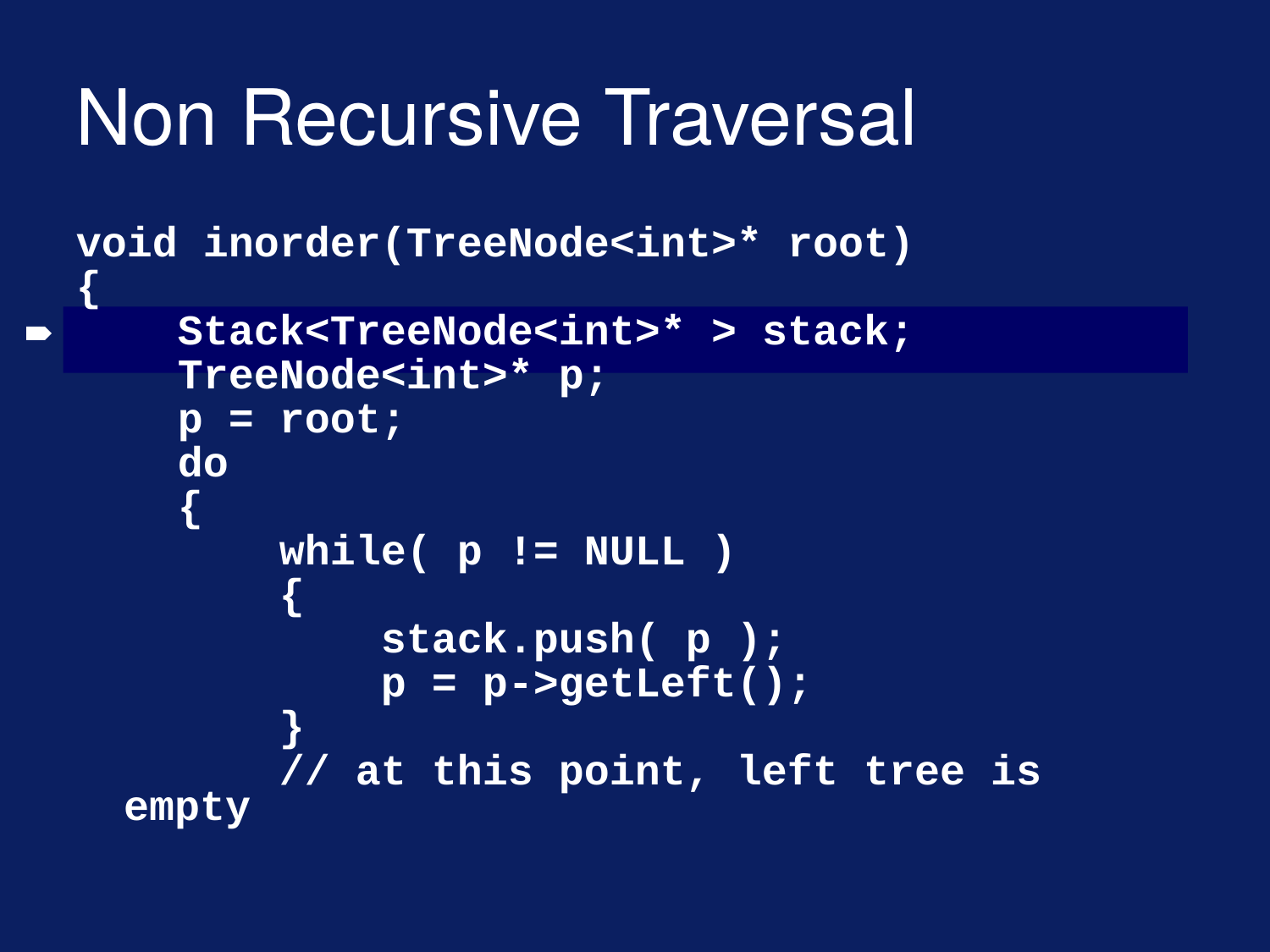

# Non Recursive Traversal
void inorder(TreeNode<int>* root)
{
    Stack<TreeNode<int>* > stack;
    TreeNode<int>* p;
    p = root;
    do
    {
        while( p != NULL )
        {
            stack.push( p );
            p = p->getLeft();
        }
        // at this point, left tree is empty

🠶